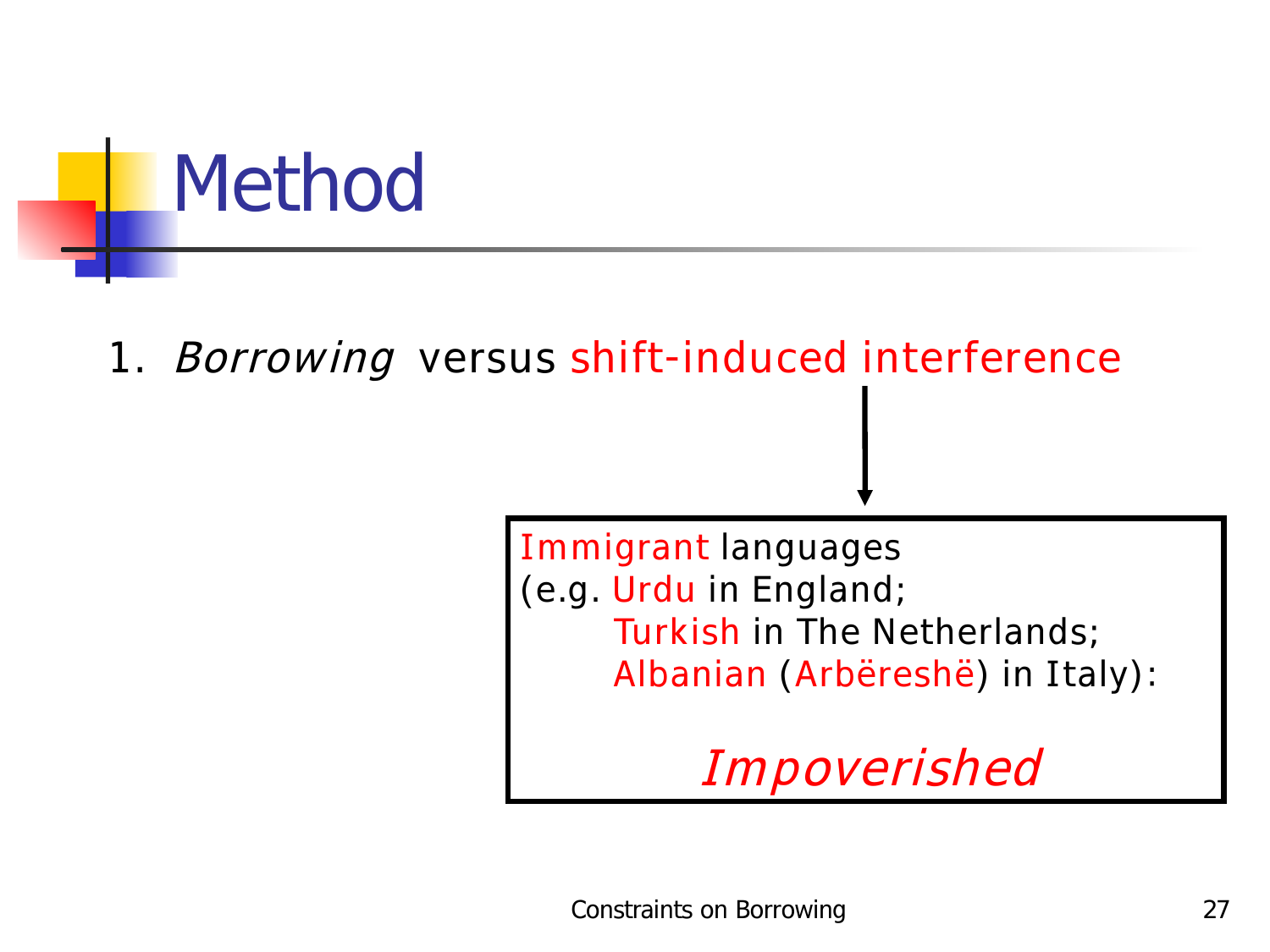

# Method
1.  Borrowing  versus shift-induced interference

Immigrant languages
(e.g. Urdu in England;
         Turkish in The Netherlands;
         Albanian (Arbëreshë) in Italy):

	     Impoverished
Constraints on Borrowing
27